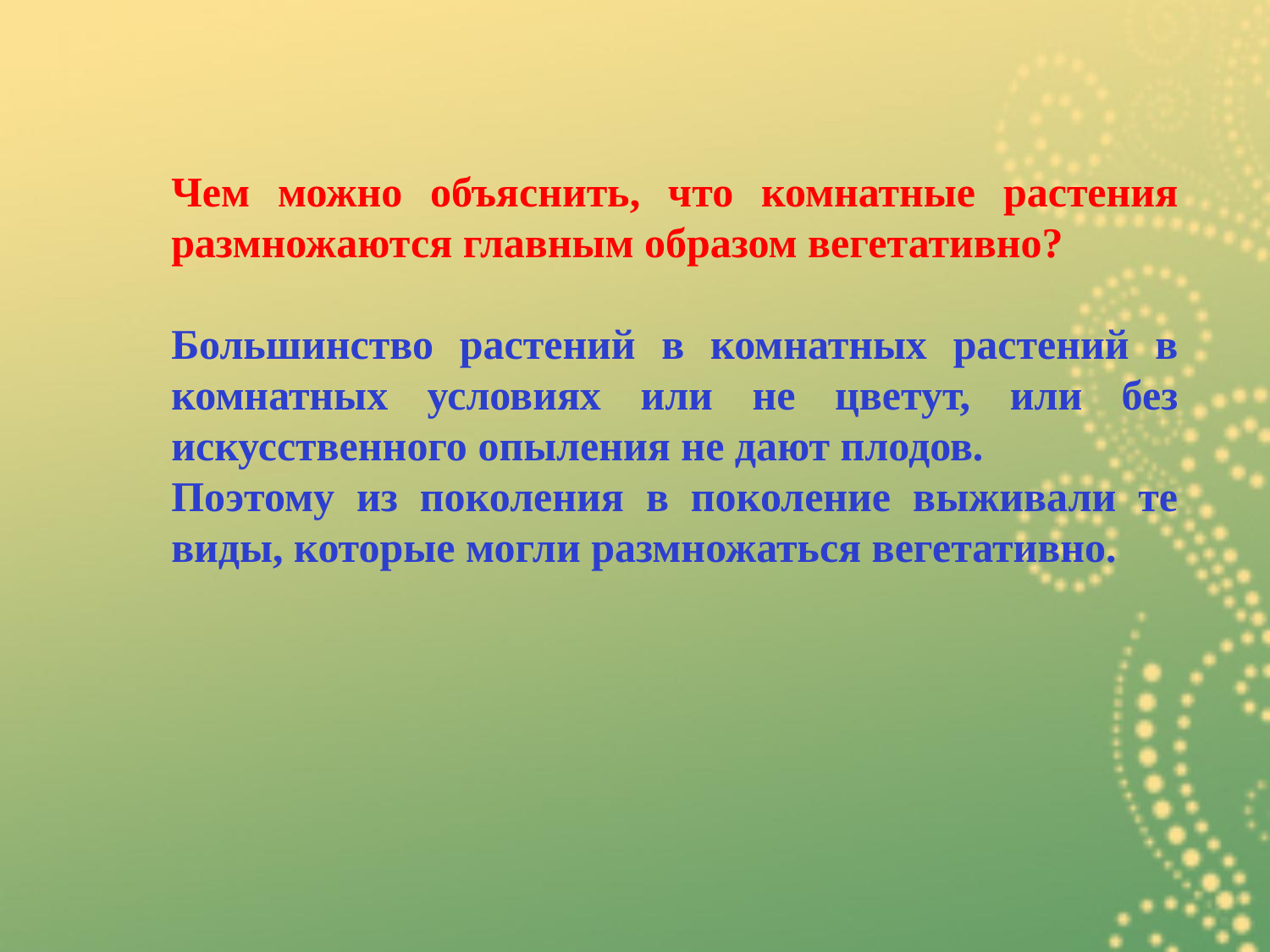

Чем можно объяснить, что комнатные растения размножаются главным образом вегетативно?

Большинство растений в комнатных растений в комнатных условиях или не цветут, или без искусственного опыления не дают плодов.
Поэтому из поколения в поколение выживали те виды, которые могли размножаться вегетативно.